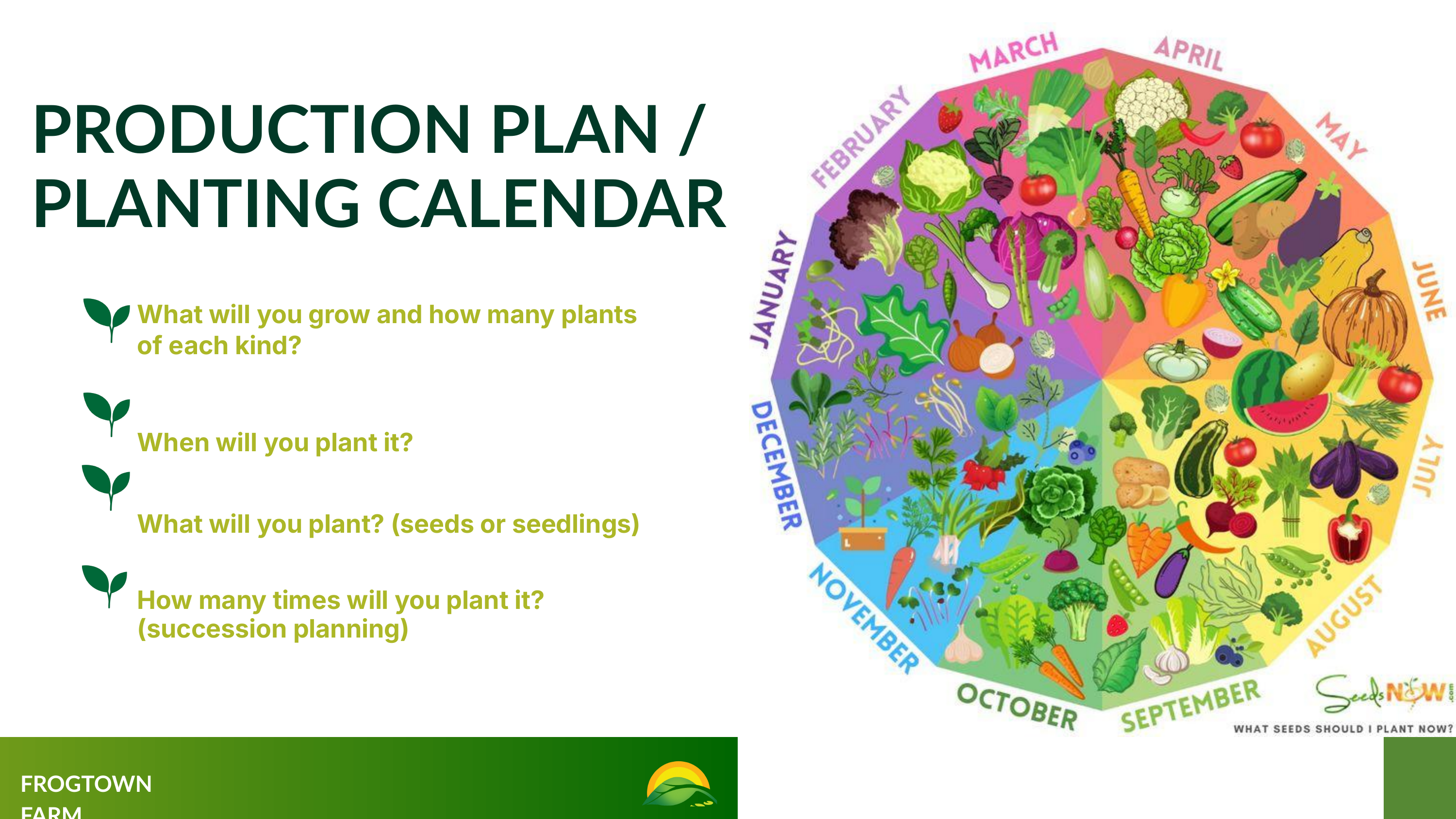

PRODUCTION PLAN / PLANTING CALENDAR
What will you grow and how many plants of each kind?

When will you plant it?

What will you plant? (seeds or seedlings)

How many times will you plant it? (succession planning)

FROGTOWN FARM